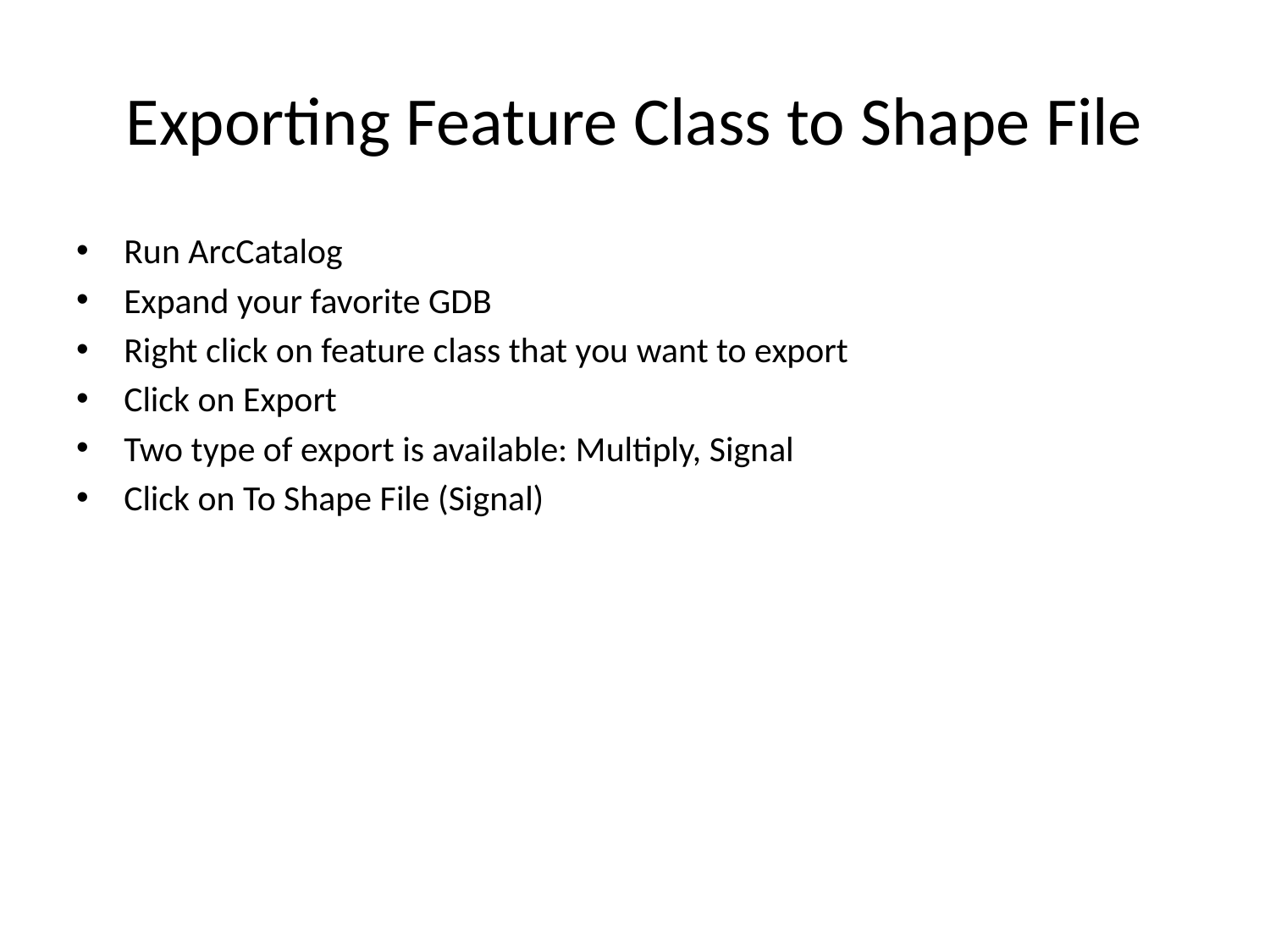

# Exporting Feature Class to Shape File
Run ArcCatalog
Expand your favorite GDB
Right click on feature class that you want to export
Click on Export
Two type of export is available: Multiply, Signal
Click on To Shape File (Signal)